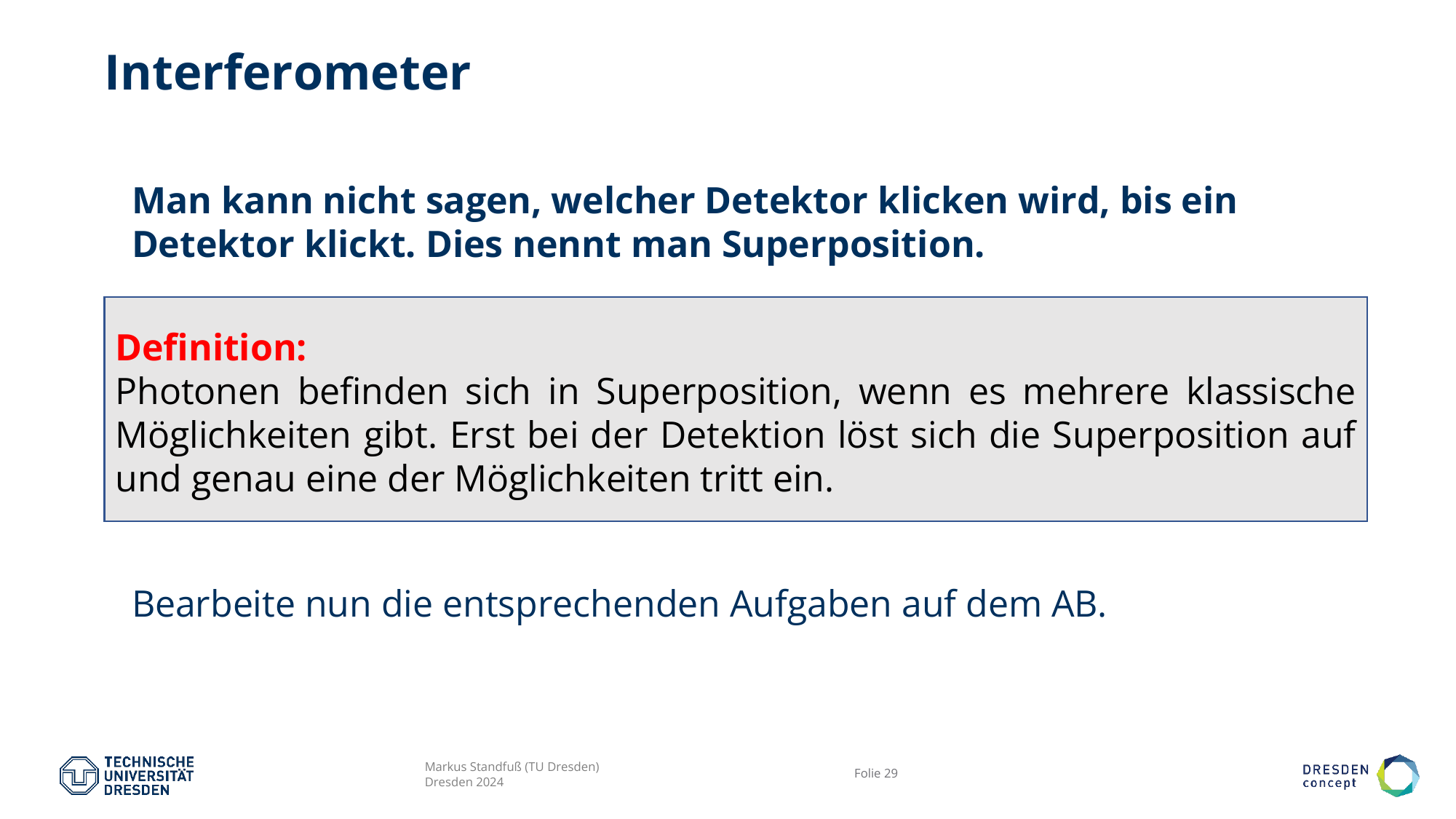

# Interferometer
Man kann nicht sagen, welcher Detektor klicken wird, bis ein Detektor klickt. Dies nennt man Superposition.

Bearbeite nun die entsprechenden Aufgaben auf dem AB.

Definition:
Photonen befinden sich in Superposition, wenn es mehrere klassische Möglichkeiten gibt. Erst bei der Detektion löst sich die Superposition auf und genau eine der Möglichkeiten tritt ein.